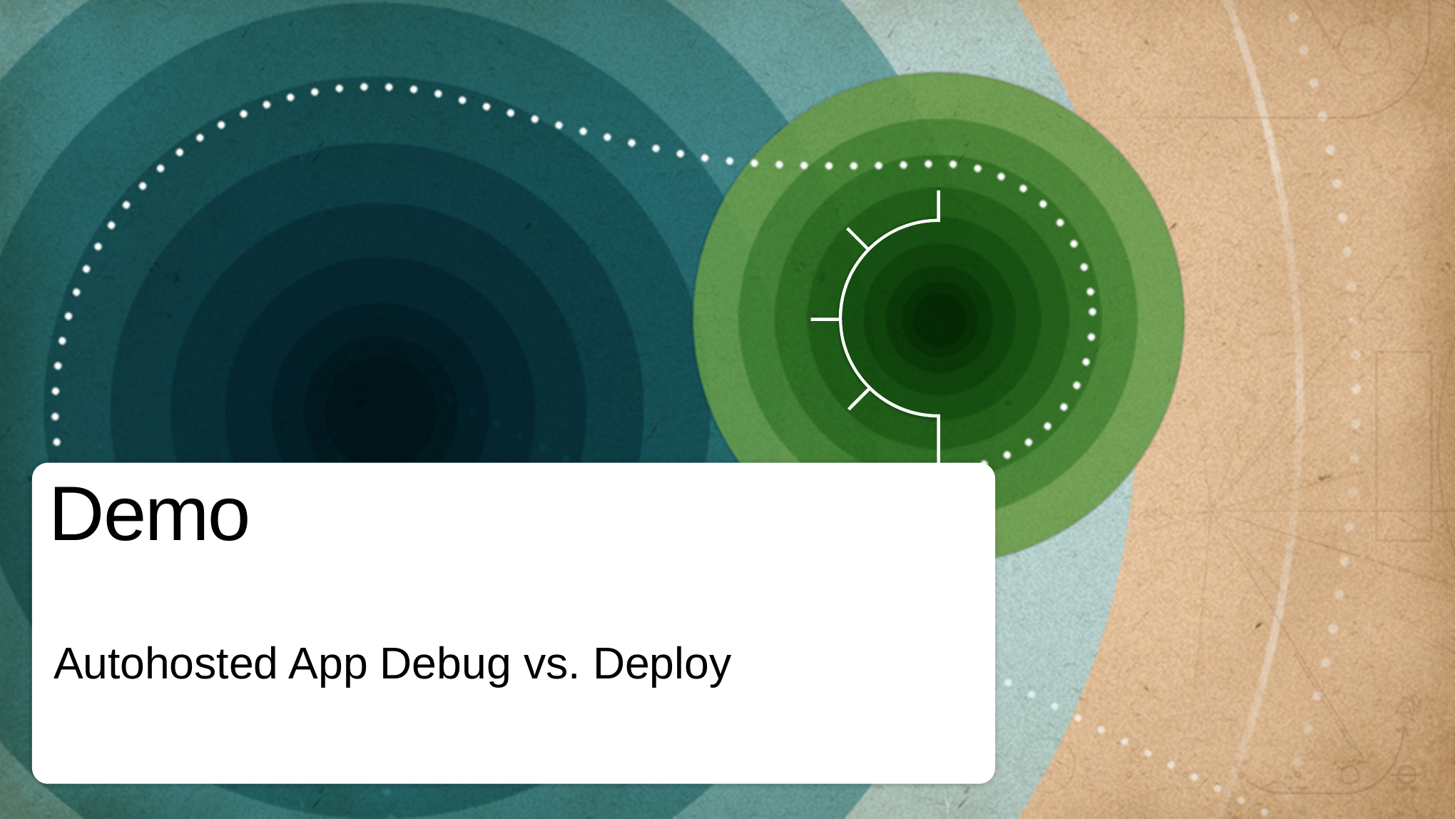

# Demo
Autohosted App Debug vs. Deploy